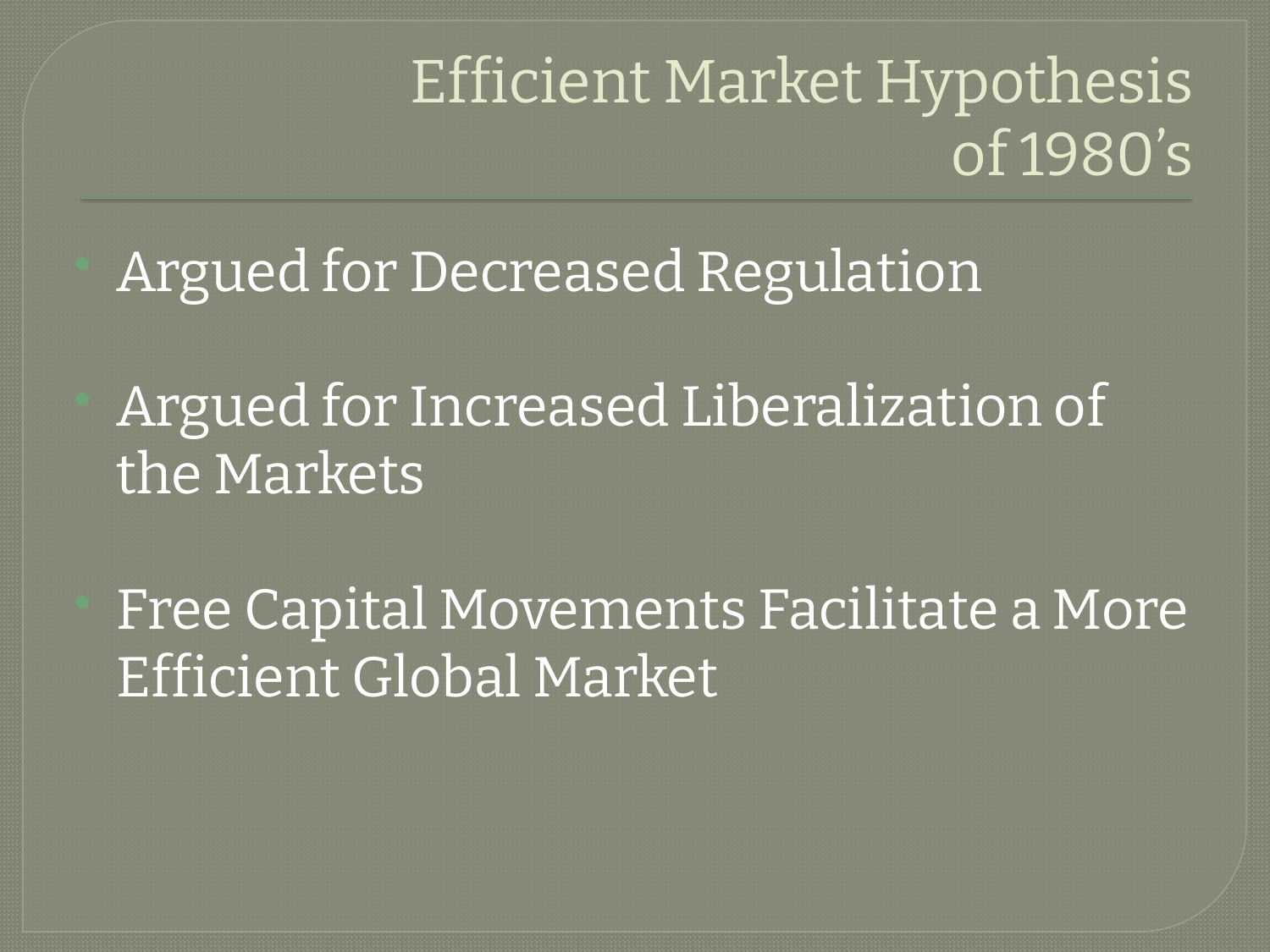

# Efficient Market Hypothesis of 1980’s
Argued for Decreased Regulation

Argued for Increased Liberalization of the Markets

Free Capital Movements Facilitate a More Efficient Global Market